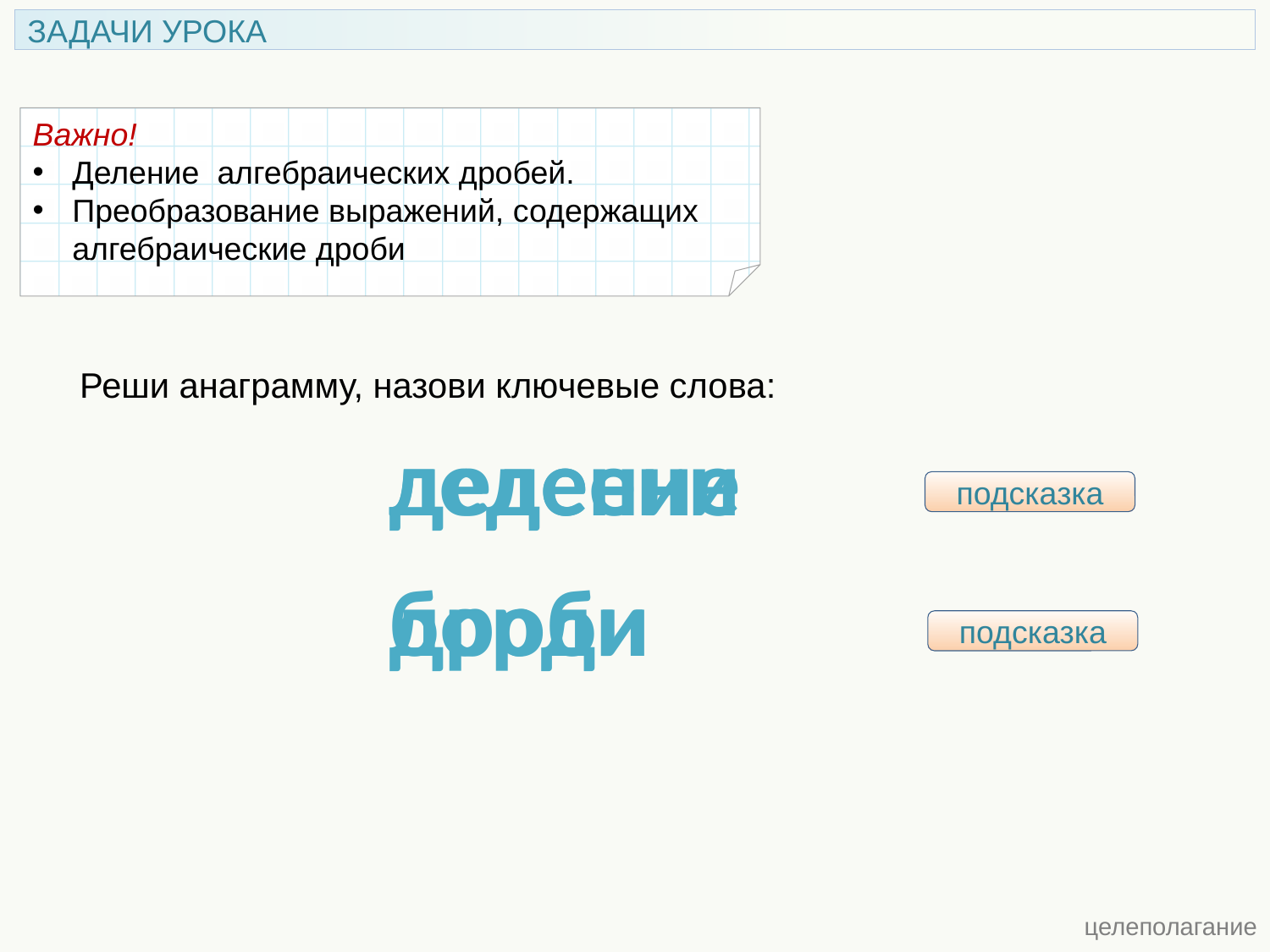

ЗАДАЧИ УРОКА

Важно!
Деление  алгебраических дробей.
Преобразование выражений, содержащих алгебраические дроби
Реши анаграмму, назови ключевые слова:
деление
ледеени
подсказка
дроби
борди
подсказка
  целеполагание